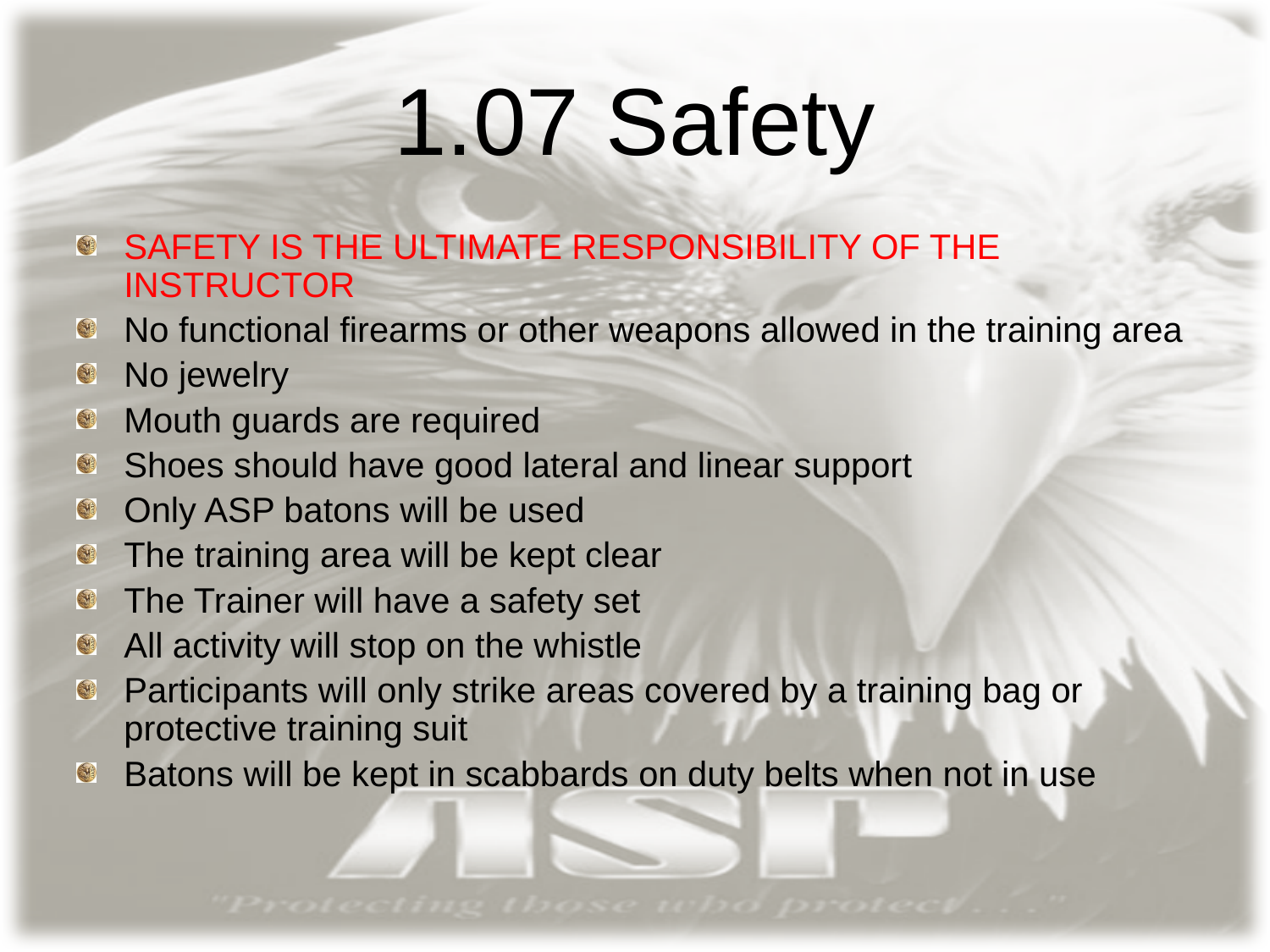

# 1.07 Safety
SAFETY IS THE ULTIMATE RESPONSIBILITY OF THE INSTRUCTOR
No functional firearms or other weapons allowed in the training area
No jewelry
Mouth guards are required
Shoes should have good lateral and linear support
Only ASP batons will be used
The training area will be kept clear
The Trainer will have a safety set
All activity will stop on the whistle
Participants will only strike areas covered by a training bag or protective training suit
Batons will be kept in scabbards on duty belts when not in use